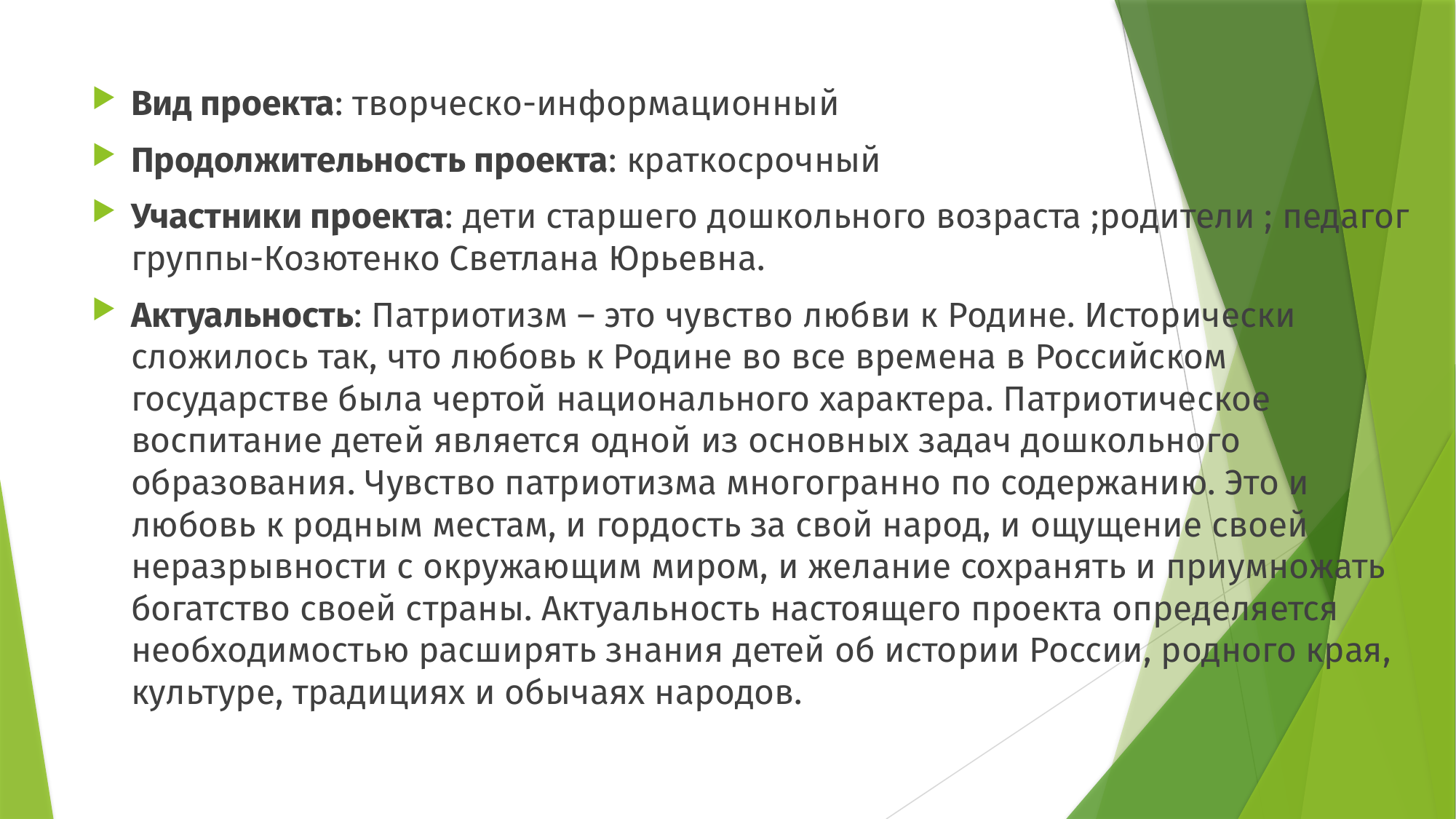

Вид проекта: творческо-информационный
Продолжительность проекта: краткосрочный
Участники проекта: дети старшего дошкольного возраста ;родители ; педагог группы-Козютенко Светлана Юрьевна.
Актуальность: Патриотизм – это чувство любви к Родине. Исторически сложилось так, что любовь к Родине во все времена в Российском государстве была чертой национального характера. Патриотическое воспитание детей является одной из основных задач дошкольного образования. Чувство патриотизма многогранно по содержанию. Это и любовь к родным местам, и гордость за свой народ, и ощущение своей неразрывности с окружающим миром, и желание сохранять и приумножать богатство своей страны. Актуальность настоящего проекта определяется необходимостью расширять знания детей об истории России, родного края, культуре, традициях и обычаях народов.